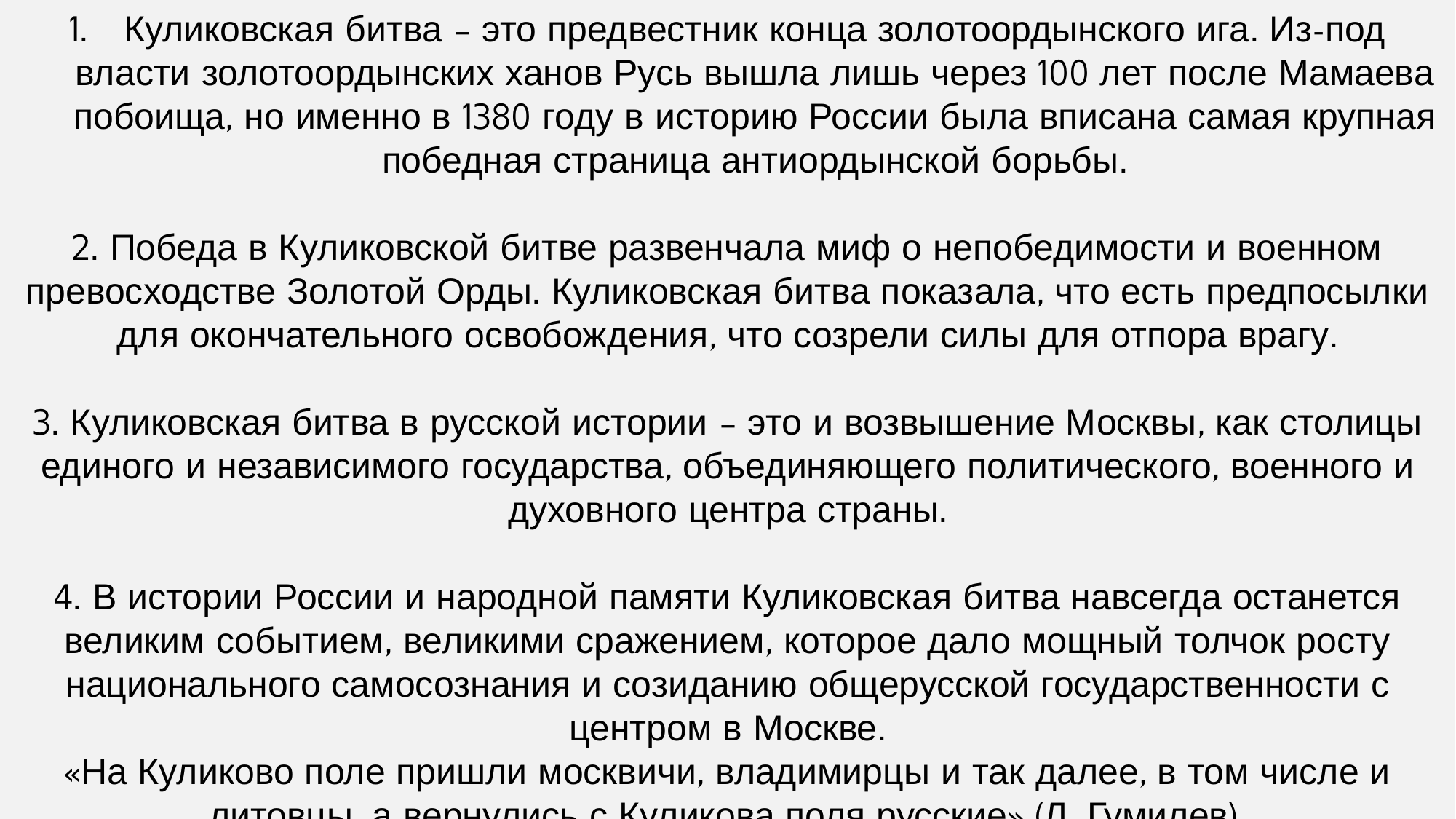

Куликовская битва – это предвестник конца золотоордынского ига. Из-под власти золотоордынских ханов Русь вышла лишь через 100 лет после Мамаева побоища, но именно в 1380 году в историю России была вписана самая крупная победная страница антиордынской борьбы.

2. Победа в Куликовской битве развенчала миф о непобедимости и военном превосходстве Золотой Орды. Куликовская битва показала, что есть предпосылки для окончательного освобождения, что созрели силы для отпора врагу.

3. Куликовская битва в русской истории – это и возвышение Москвы, как столицы единого и независимого государства, объединяющего политического, военного и духовного центра страны.

4. В истории России и народной памяти Куликовская битва навсегда останется великим событием, великими сражением, которое дало мощный толчок росту национального самосознания и созиданию общерусской государственности с центром в Москве.
«На Куликово поле пришли москвичи, владимирцы и так далее, в том числе и литовцы, а вернулись с Куликова поля русские» (Л. Гумилев).